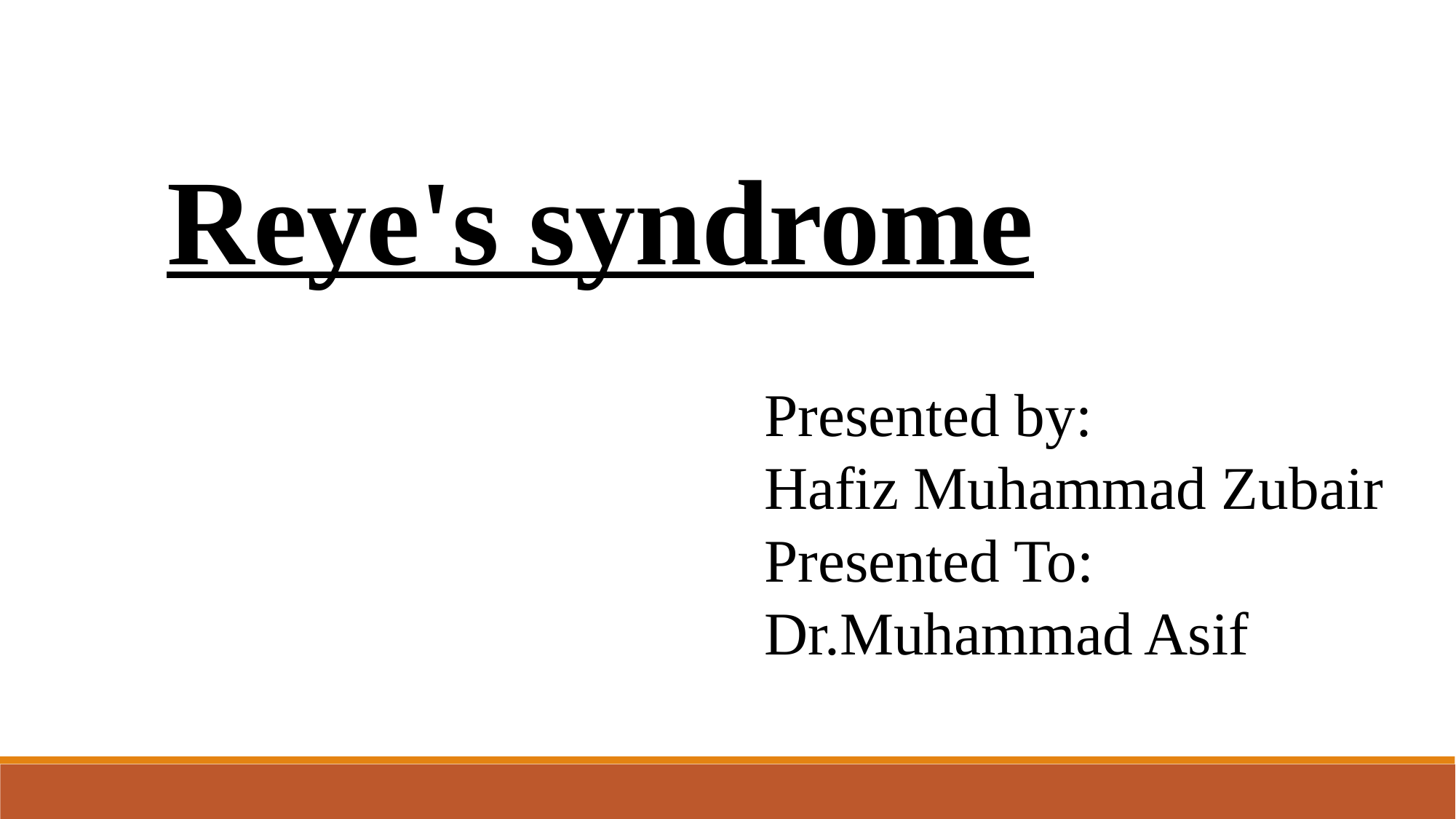

Reye's syndrome
Presented by:
Hafiz Muhammad Zubair
Presented To:
Dr.Muhammad Asif